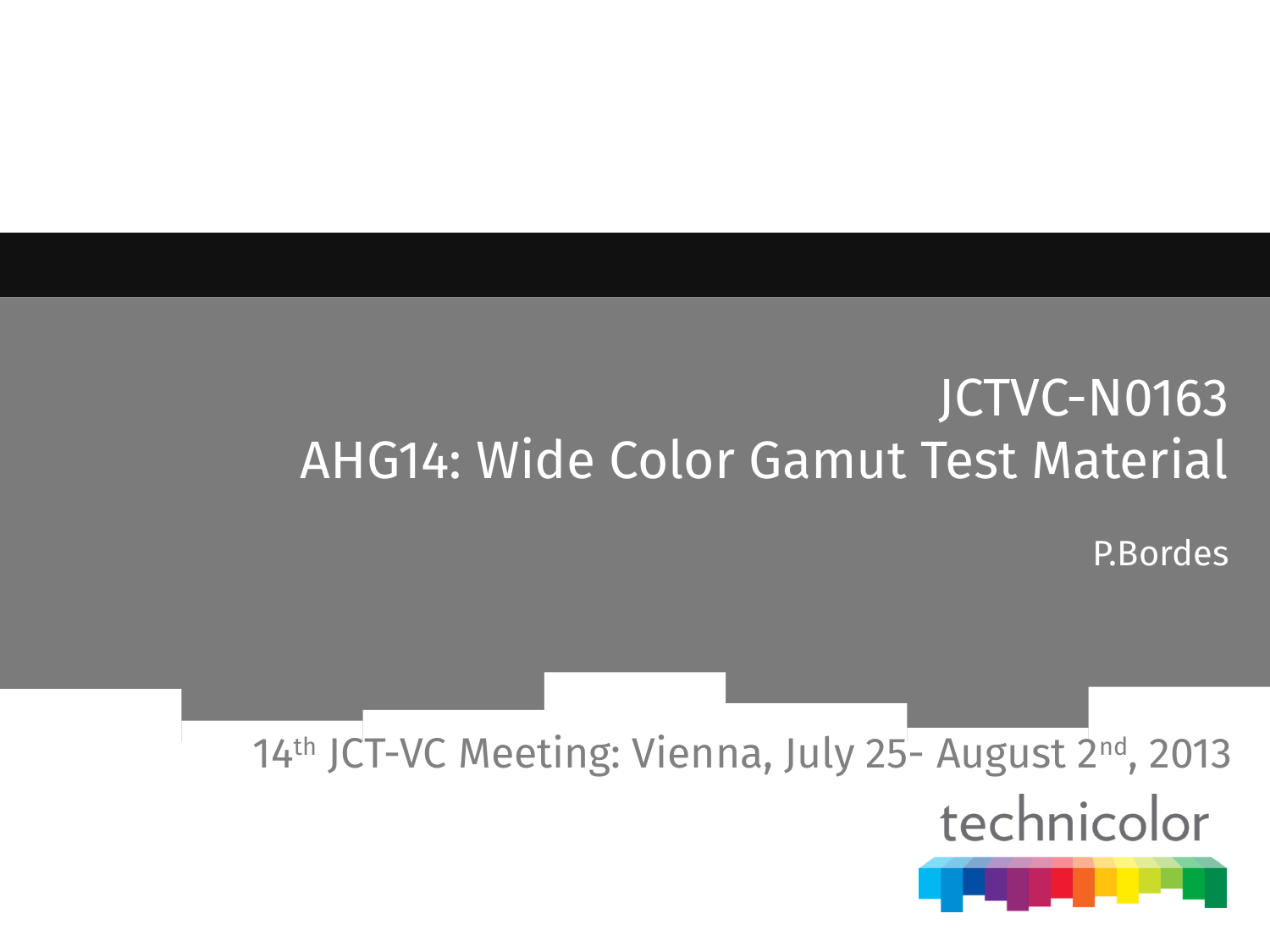

# JCTVC-N0163 AHG14: Wide Color Gamut Test Material
 P.Bordes

14th JCT-VC Meeting: Vienna, July 25- August 2nd, 2013